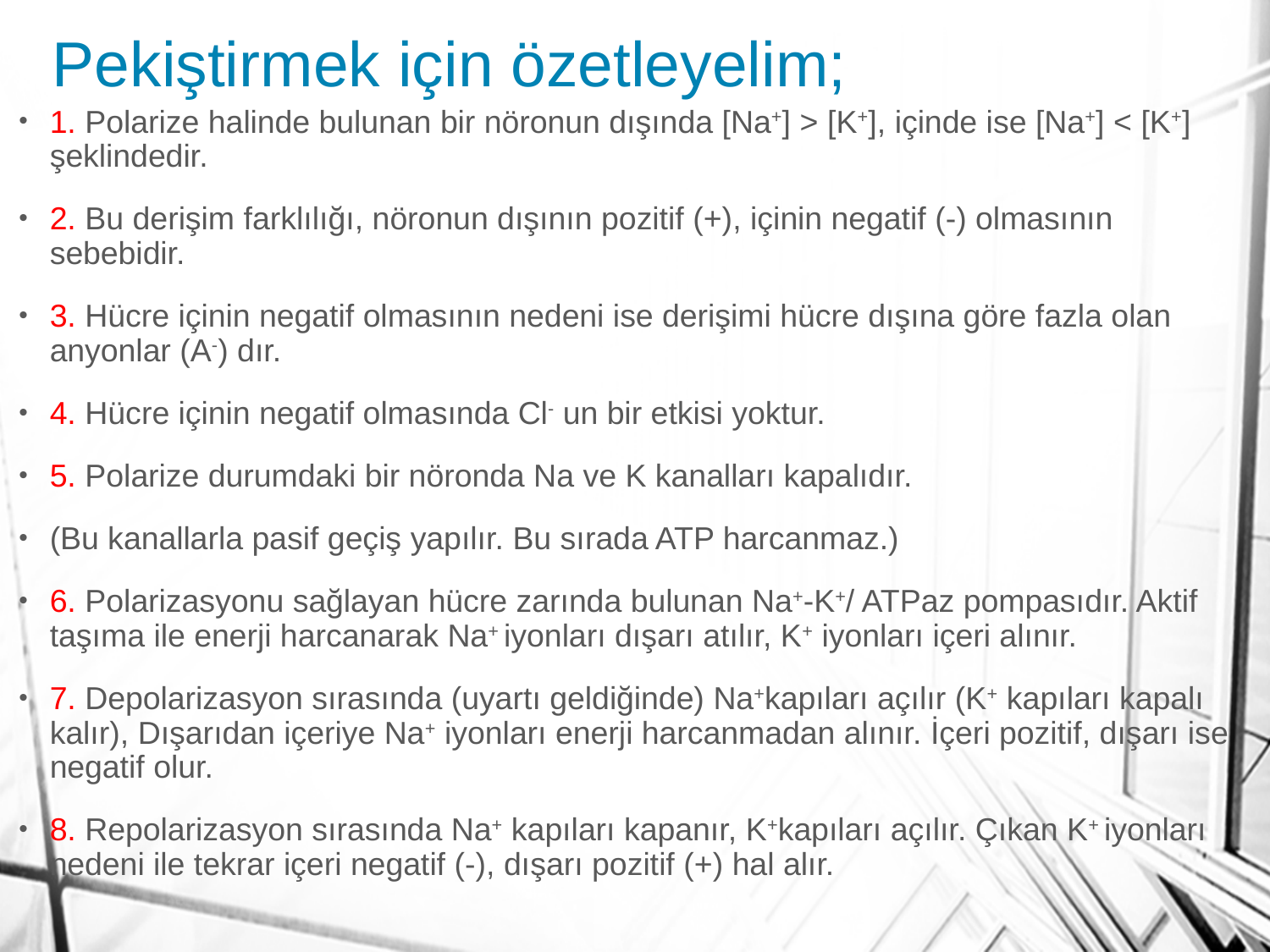

# Pekiştirmek için özetleyelim;
1. Polarize halinde bulunan bir nöronun dışında [Na+] > [K+], içinde ise [Na+] < [K+] şeklindedir.
2. Bu derişim farklılığı, nöronun dışının pozitif (+), içinin negatif (-) olmasının sebebidir.
3. Hücre içinin negatif olmasının nedeni ise derişimi hücre dışına göre fazla olan anyonlar (A-) dır.
4. Hücre içinin negatif olmasında Cl- un bir etkisi yoktur.
5. Polarize durumdaki bir nöronda Na ve K kanalları kapalıdır.
(Bu kanallarla pasif geçiş yapılır. Bu sırada ATP harcanmaz.)
6. Polarizasyonu sağlayan hücre zarında bulunan Na+-K+/ ATPaz pompasıdır. Aktif taşıma ile enerji harcanarak Na+ iyonları dışarı atılır, K+ iyonları içeri alınır.
7. Depolarizasyon sırasında (uyartı geldiğinde) Na+kapıları açılır (K+ kapıları kapalı kalır), Dışarıdan içeriye Na+ iyonları enerji harcanmadan alınır. İçeri pozitif, dışarı ise negatif olur.
8. Repolarizasyon sırasında Na+ kapıları kapanır, K+kapıları açılır. Çıkan K+ iyonları nedeni ile tekrar içeri negatif (-), dışarı pozitif (+) hal alır.